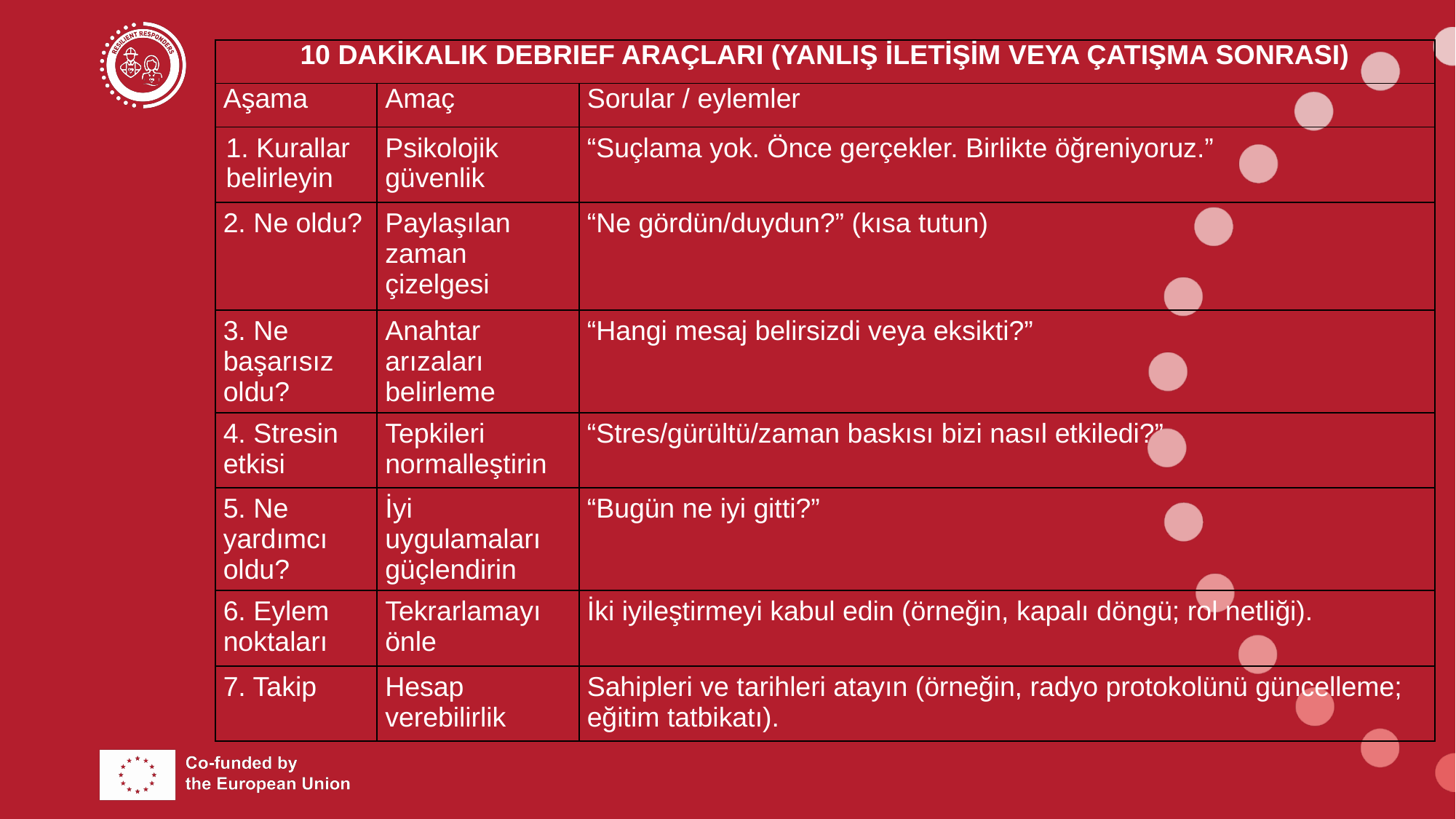

| 10 DAKİKALIK DEBRIEF ARAÇLARI (YANLIŞ İLETİŞİM VEYA ÇATIŞMA SONRASI) |  |  |
| --- | --- | --- |
| Aşama | Amaç | Sorular / eylemler |
| 1. Kurallar belirleyin | Psikolojik güvenlik | “Suçlama yok. Önce gerçekler. Birlikte öğreniyoruz.” |
| 2. Ne oldu? | Paylaşılan zaman çizelgesi | “Ne gördün/duydun?” (kısa tutun) |
| 3. Ne başarısız oldu? | Anahtar arızaları belirleme | “Hangi mesaj belirsizdi veya eksikti?” |
| 4. Stresin etkisi | Tepkileri normalleştirin | “Stres/gürültü/zaman baskısı bizi nasıl etkiledi?” |
| 5. Ne yardımcı oldu? | İyi uygulamaları güçlendirin | “Bugün ne iyi gitti?” |
| 6. Eylem noktaları | Tekrarlamayı önle | İki iyileştirmeyi kabul edin (örneğin, kapalı döngü; rol netliği). |
| 7. Takip | Hesap verebilirlik | Sahipleri ve tarihleri atayın (örneğin, radyo protokolünü güncelleme; eğitim tatbikatı). |